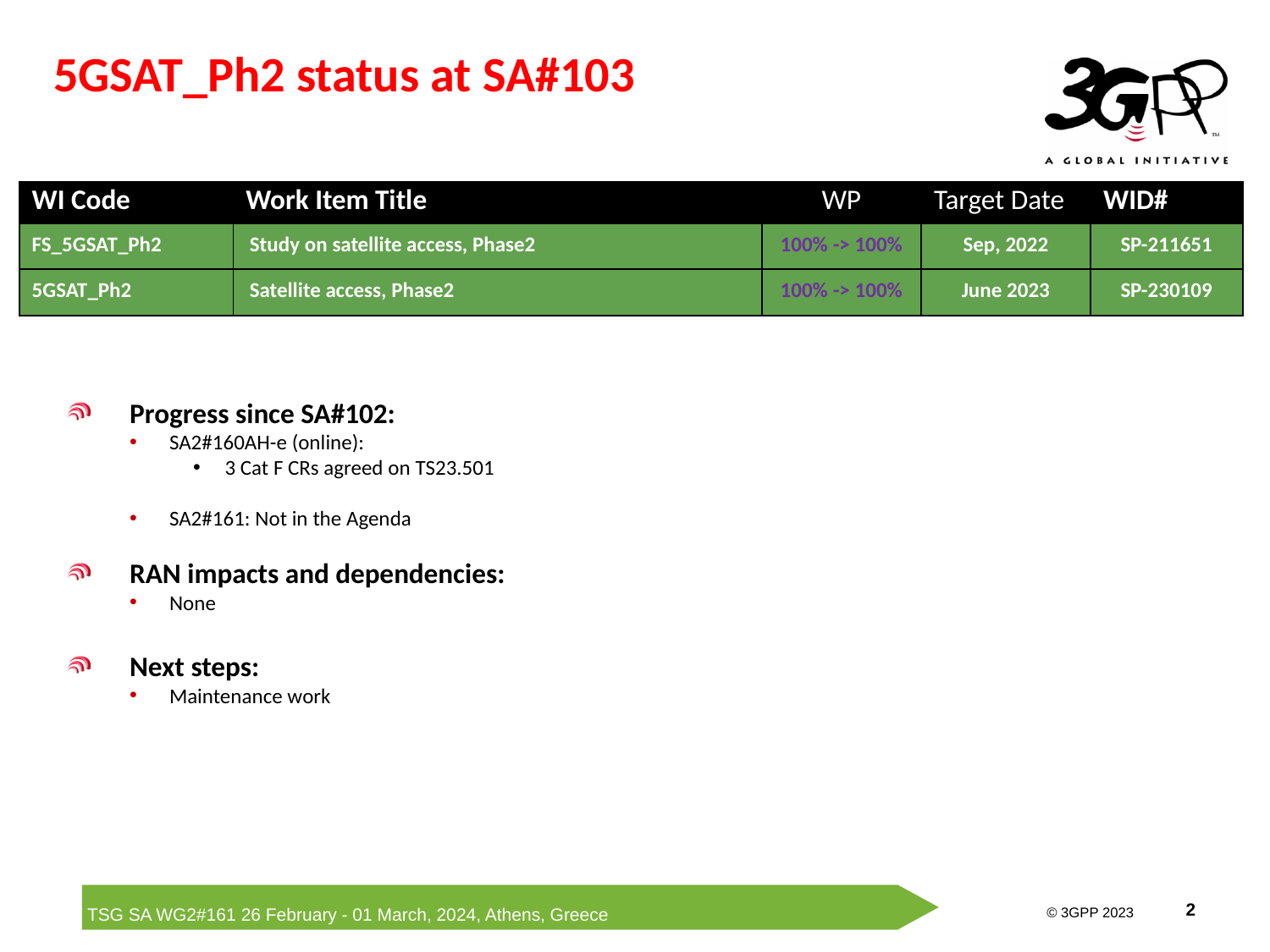

5GSAT_Ph2 status at SA#103
| WI Code | Work Item Title | WP | Target Date | WID# |
| --- | --- | --- | --- | --- |
| FS\_5GSAT\_Ph2 | Study on satellite access, Phase2 | 100% -> 100% | Sep, 2022 | SP-211651 |
| 5GSAT\_Ph2 | Satellite access, Phase2 | 100% -> 100% | June 2023 | SP-230109 |
Progress since SA#102:
SA2#160AH-e (online):
3 Cat F CRs agreed on TS23.501

SA2#161: Not in the Agenda

RAN impacts and dependencies:
None

Next steps:
Maintenance work